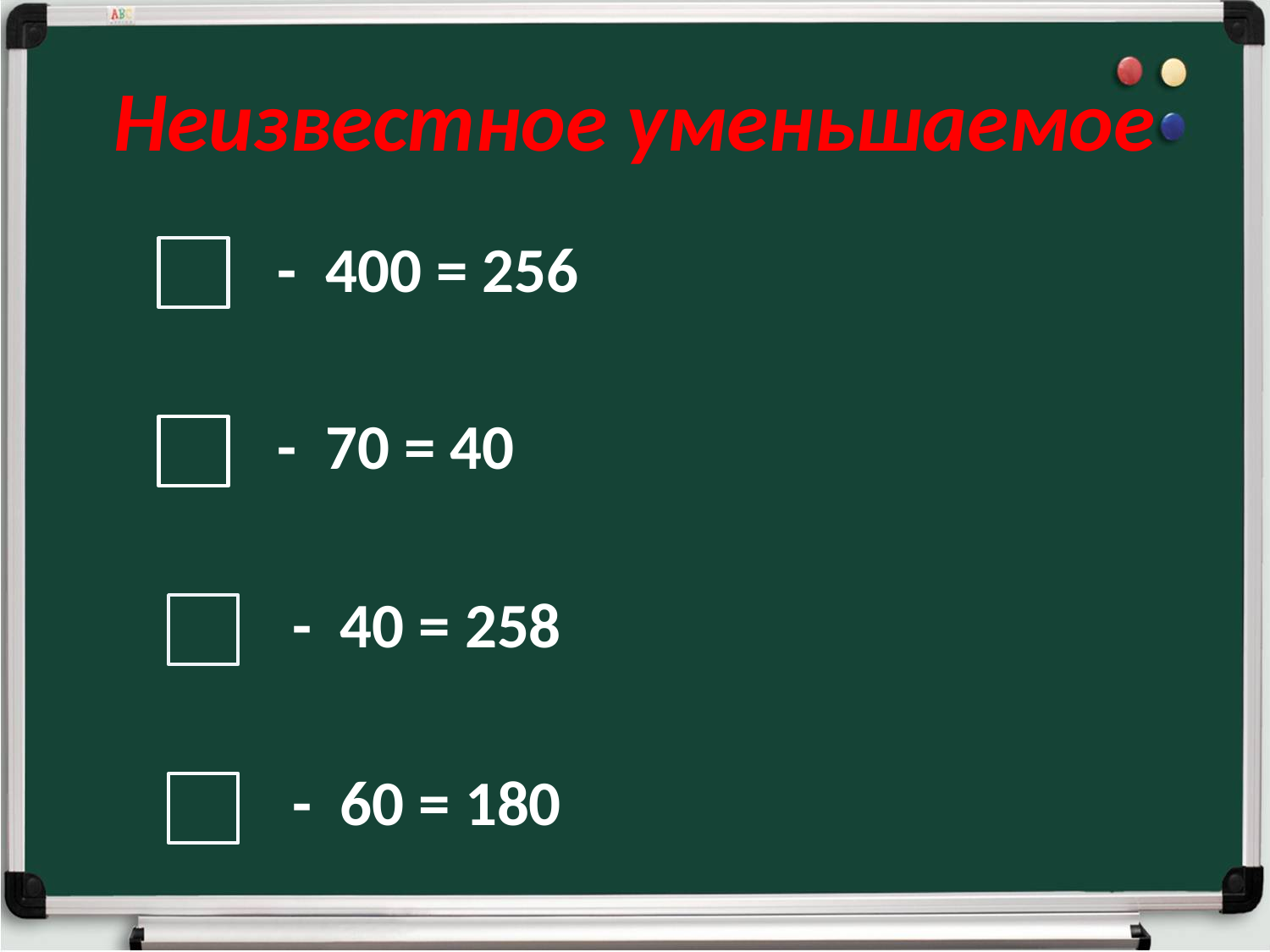

# Неизвестное уменьшаемое
              -  400 = 256

              -  70 = 40

               -  40 = 258

               -  60 = 180